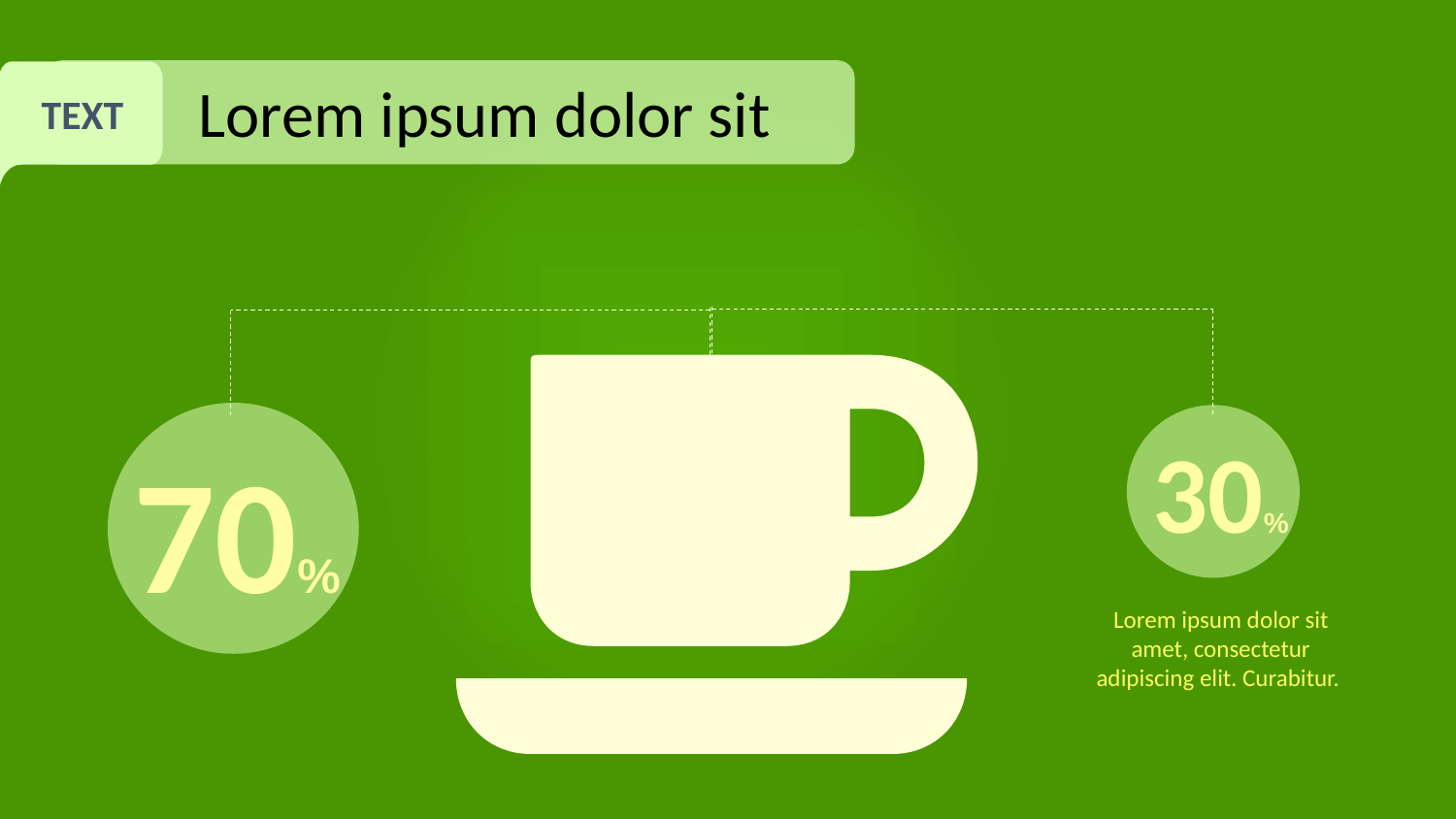

Lorem ipsum dolor sit
TEXT

30%
70%
Lorem ipsum dolor sit amet, consectetur adipiscing elit. Curabitur.